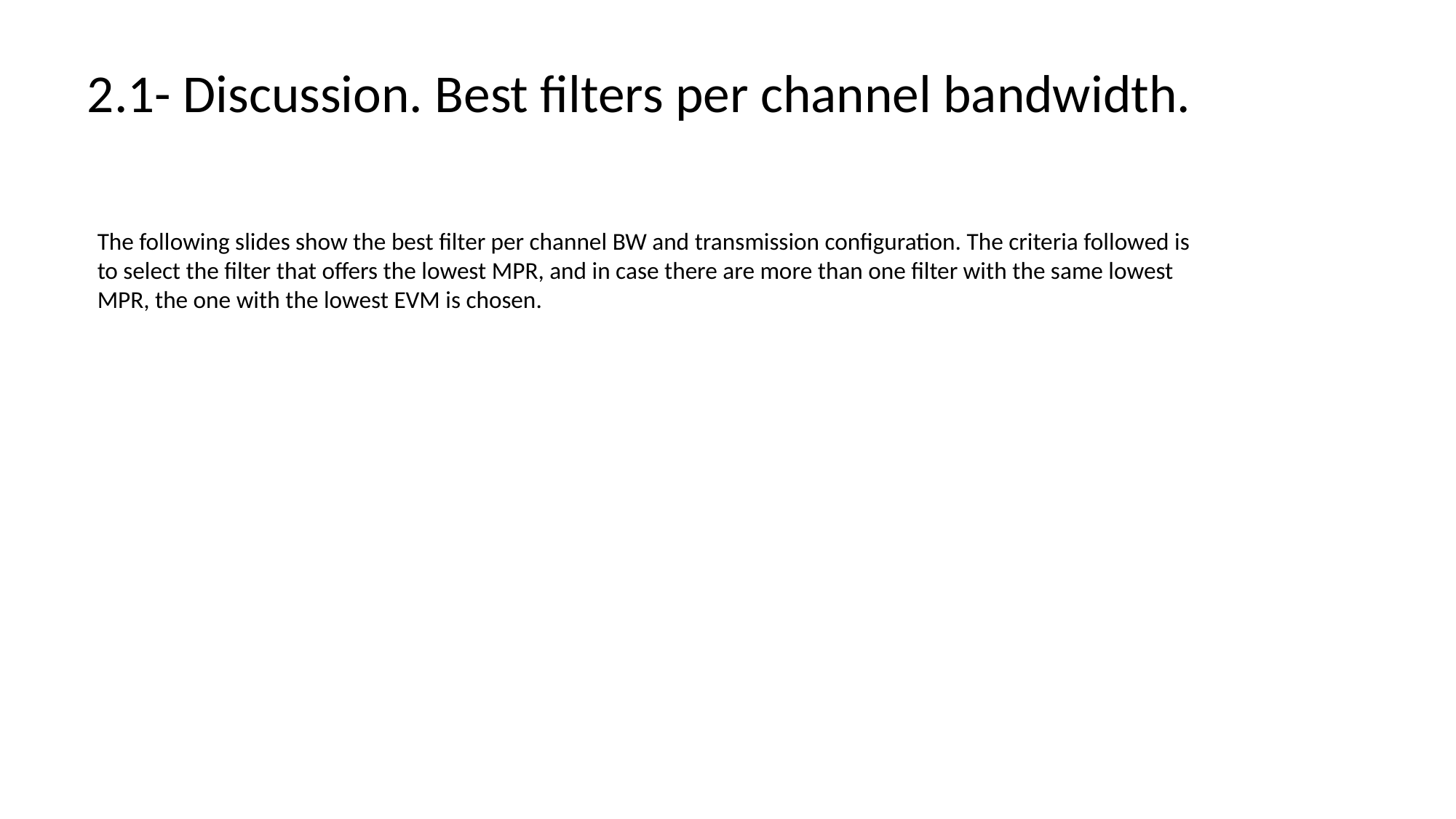

# 2.1- Discussion. Best filters per channel bandwidth.
The following slides show the best filter per channel BW and transmission configuration. The criteria followed is to select the filter that offers the lowest MPR, and in case there are more than one filter with the same lowest MPR, the one with the lowest EVM is chosen.